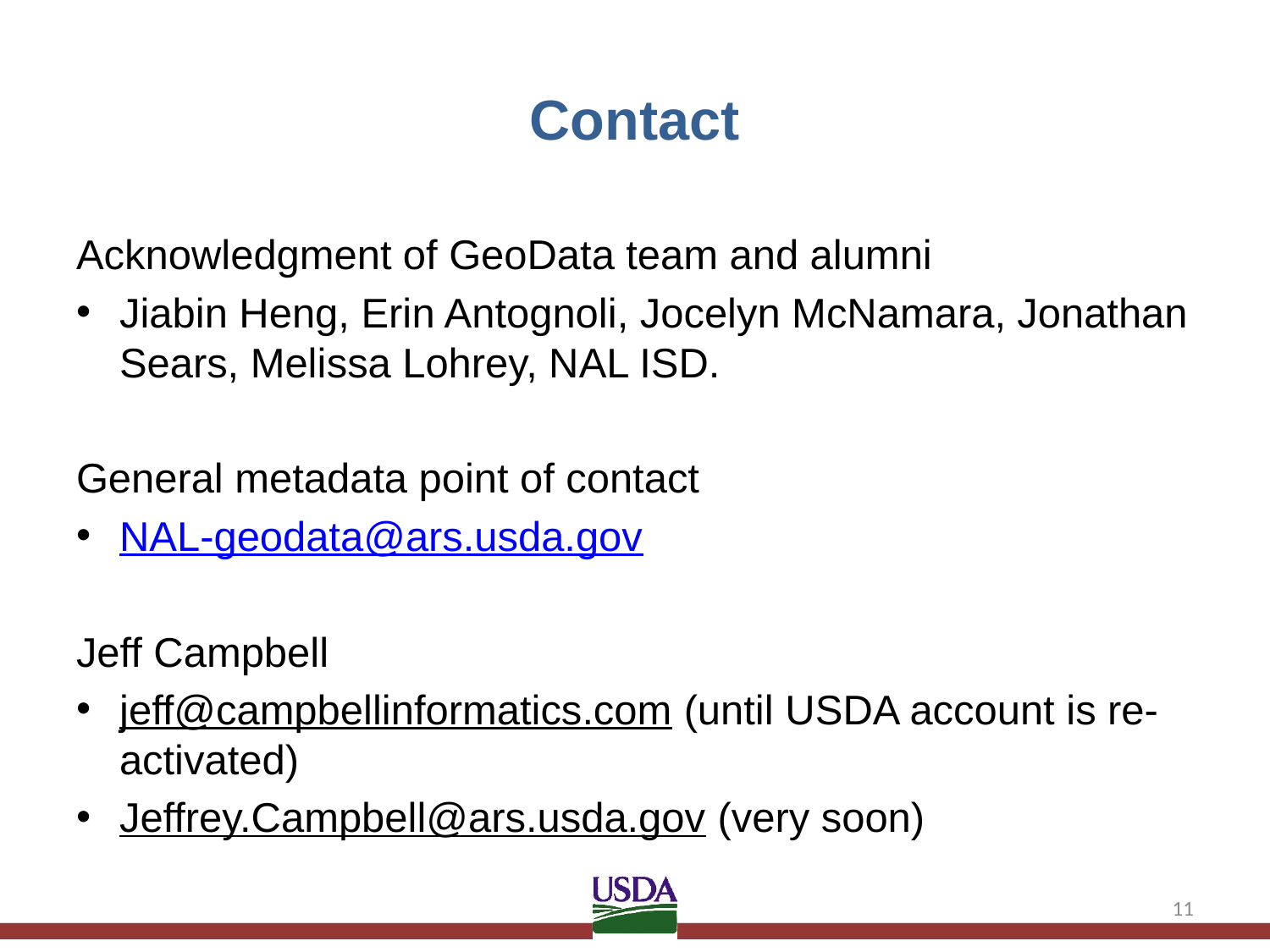

# Contact
Acknowledgment of GeoData team and alumni
Jiabin Heng, Erin Antognoli, Jocelyn McNamara, Jonathan Sears, Melissa Lohrey, NAL ISD.

General metadata point of contact
NAL-geodata@ars.usda.gov

Jeff Campbell
jeff@campbellinformatics.com (until USDA account is re-activated)
Jeffrey.Campbell@ars.usda.gov (very soon)

11